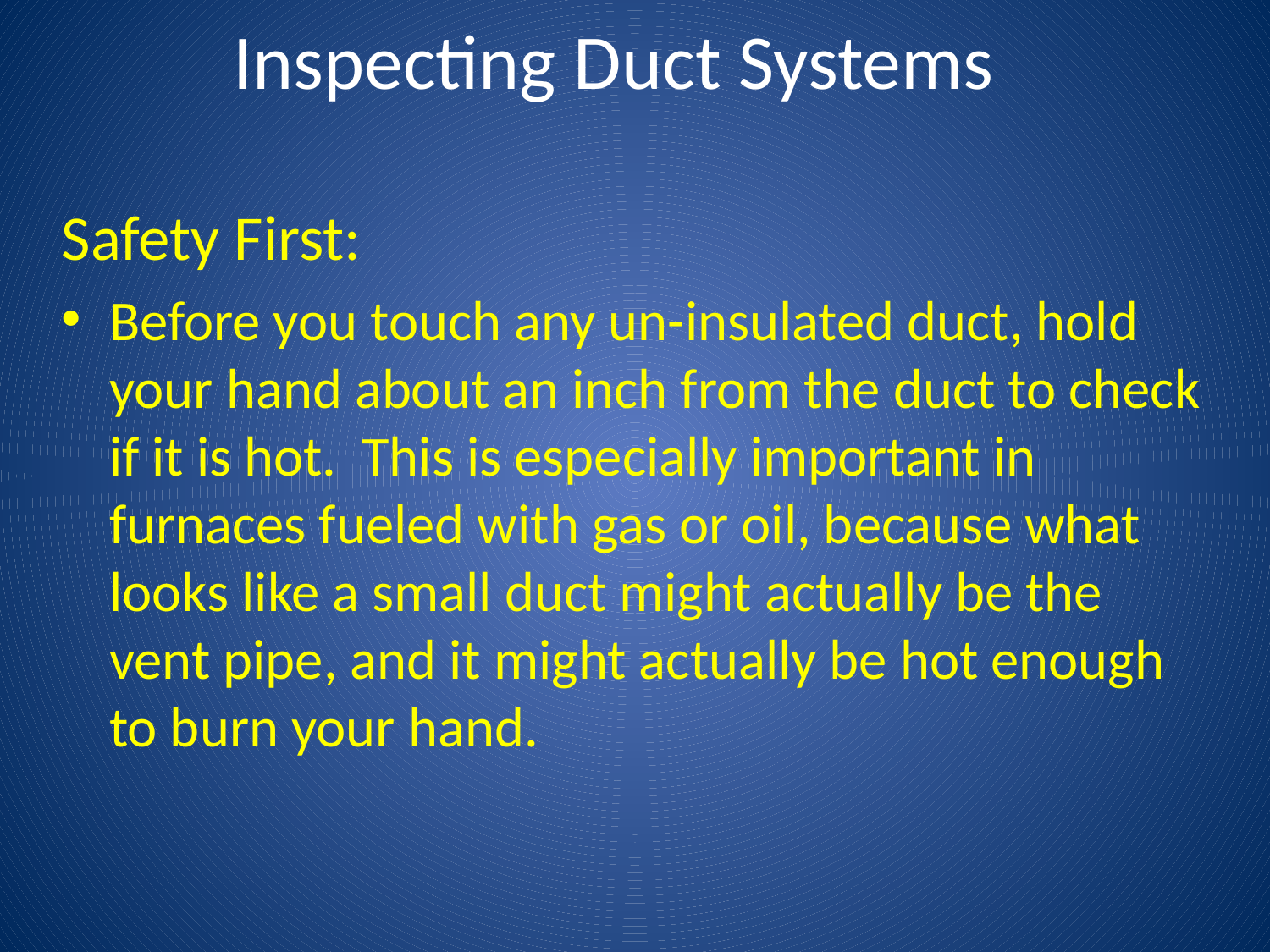

# Inspecting Duct Systems
Safety First:
Before you touch any un-insulated duct, hold your hand about an inch from the duct to check if it is hot.  This is especially important in furnaces fueled with gas or oil, because what looks like a small duct might actually be the vent pipe, and it might actually be hot enough to burn your hand.